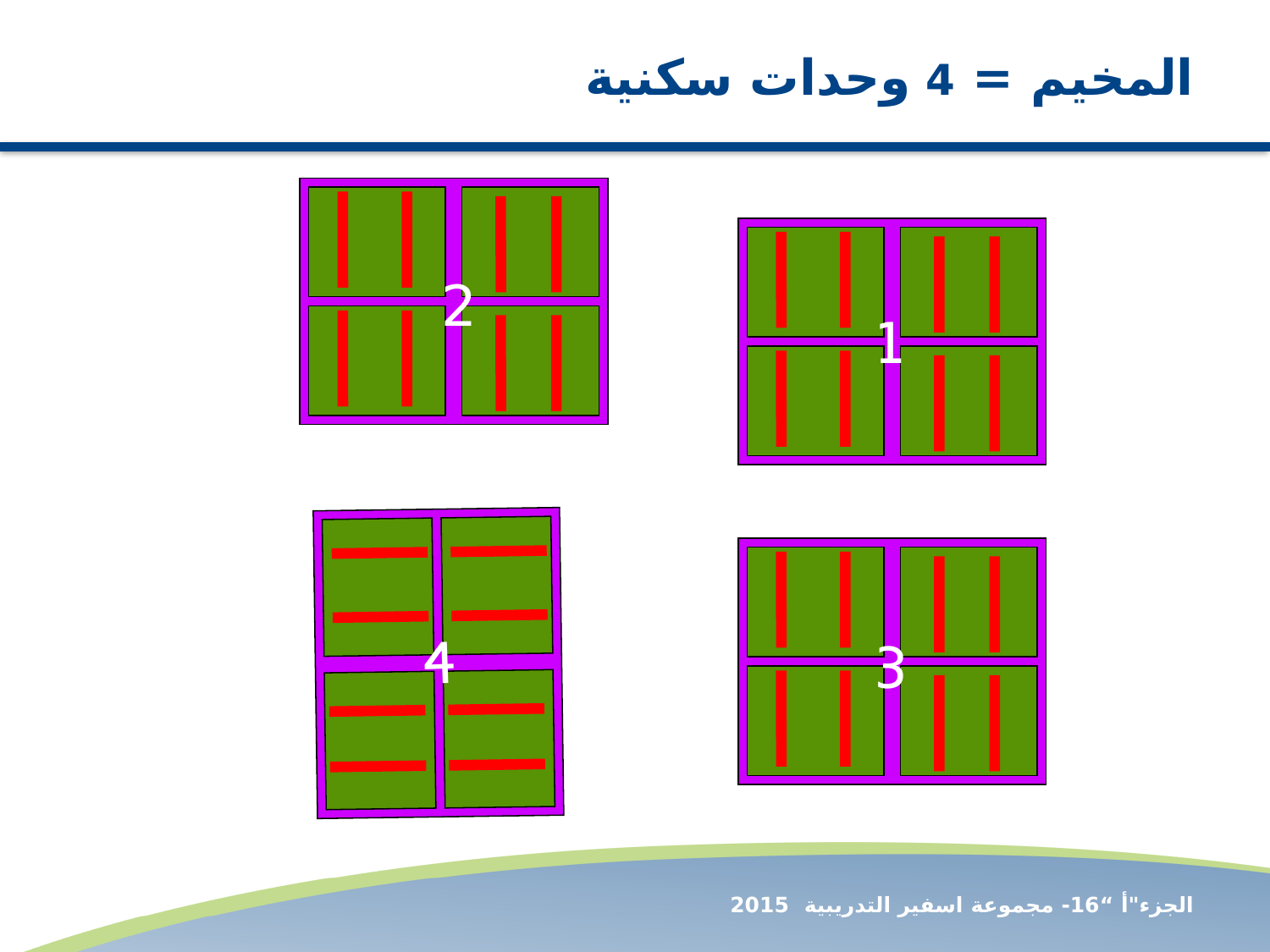

# المخيم = 4 وحدات سكنية

2
1

4
3
الجزء"أ “16- مجموعة اسفير التدريبية  2015